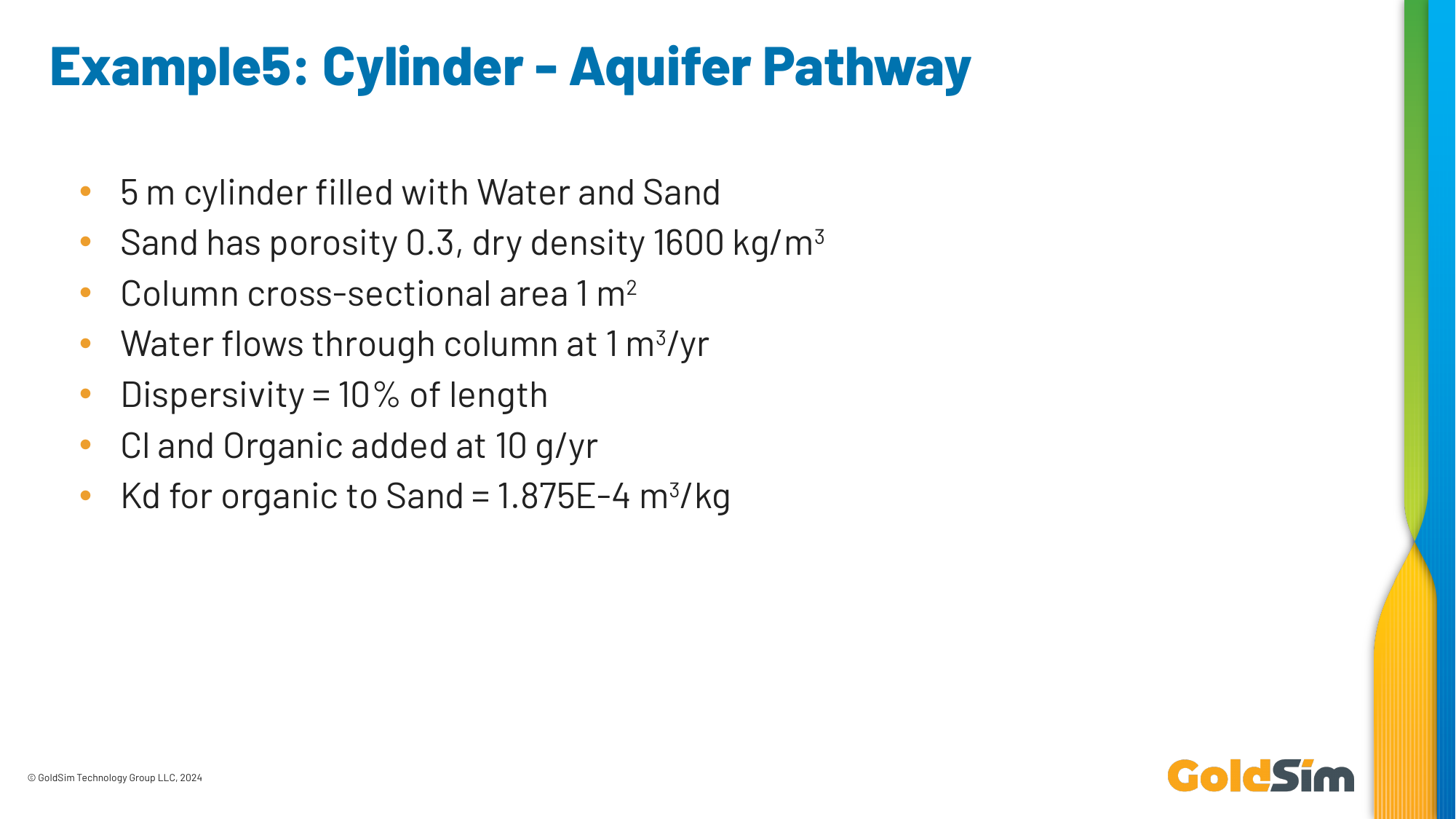

# Example5: Cylinder - Aquifer Pathway
5 m cylinder filled with Water and Sand
Sand has porosity 0.3, dry density 1600 kg/m3
Column cross-sectional area 1 m2
Water flows through column at 1 m3/yr
Dispersivity = 10% of length
Cl and Organic added at 10 g/yr
Kd for organic to Sand = 1.875E-4 m3/kg
© GoldSim Technology Group LLC, 2024